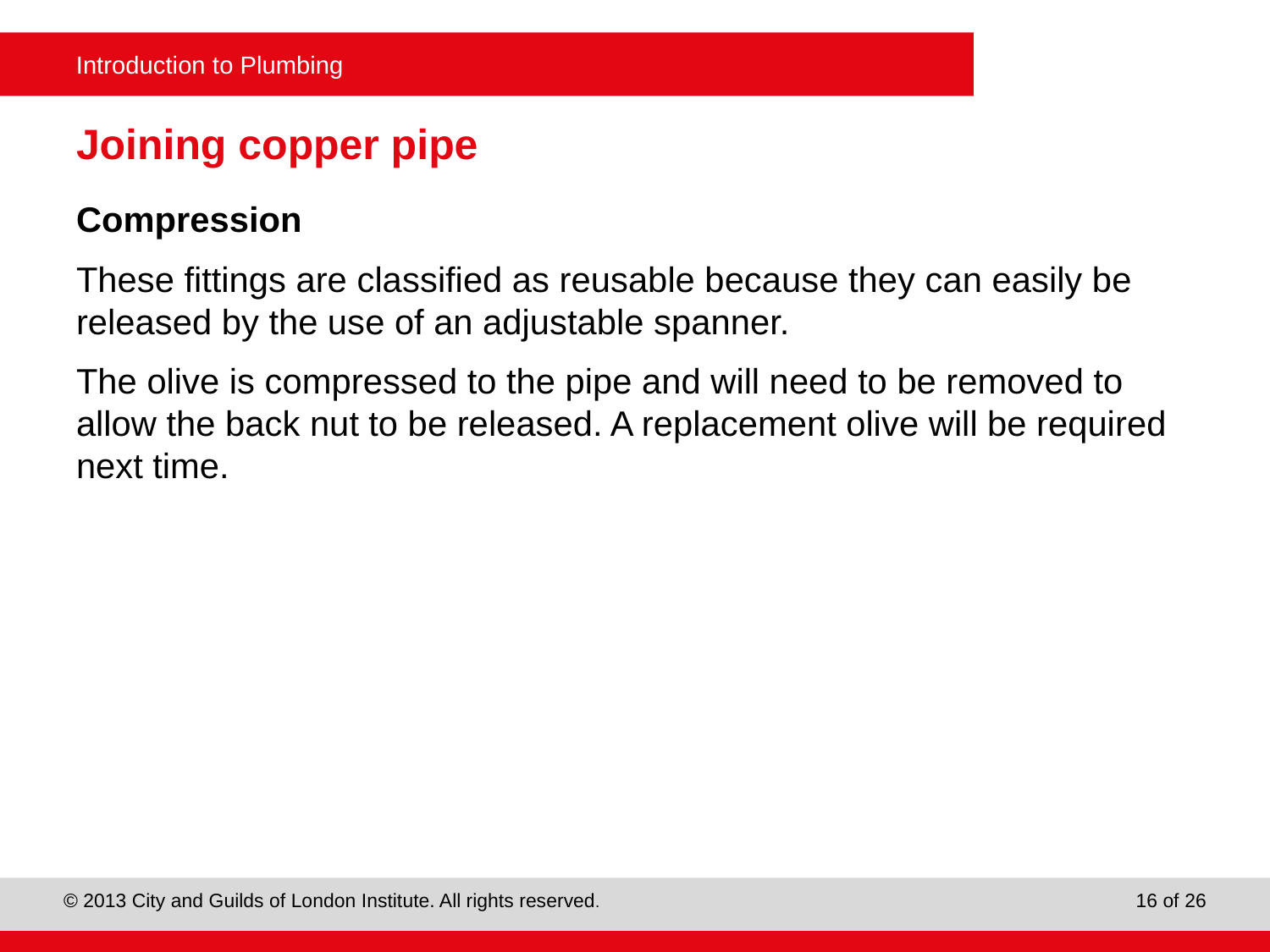

# Joining copper pipe
Compression
These fittings are classified as reusable because they can easily be released by the use of an adjustable spanner.
The olive is compressed to the pipe and will need to be removed to allow the back nut to be released. A replacement olive will be required next time.